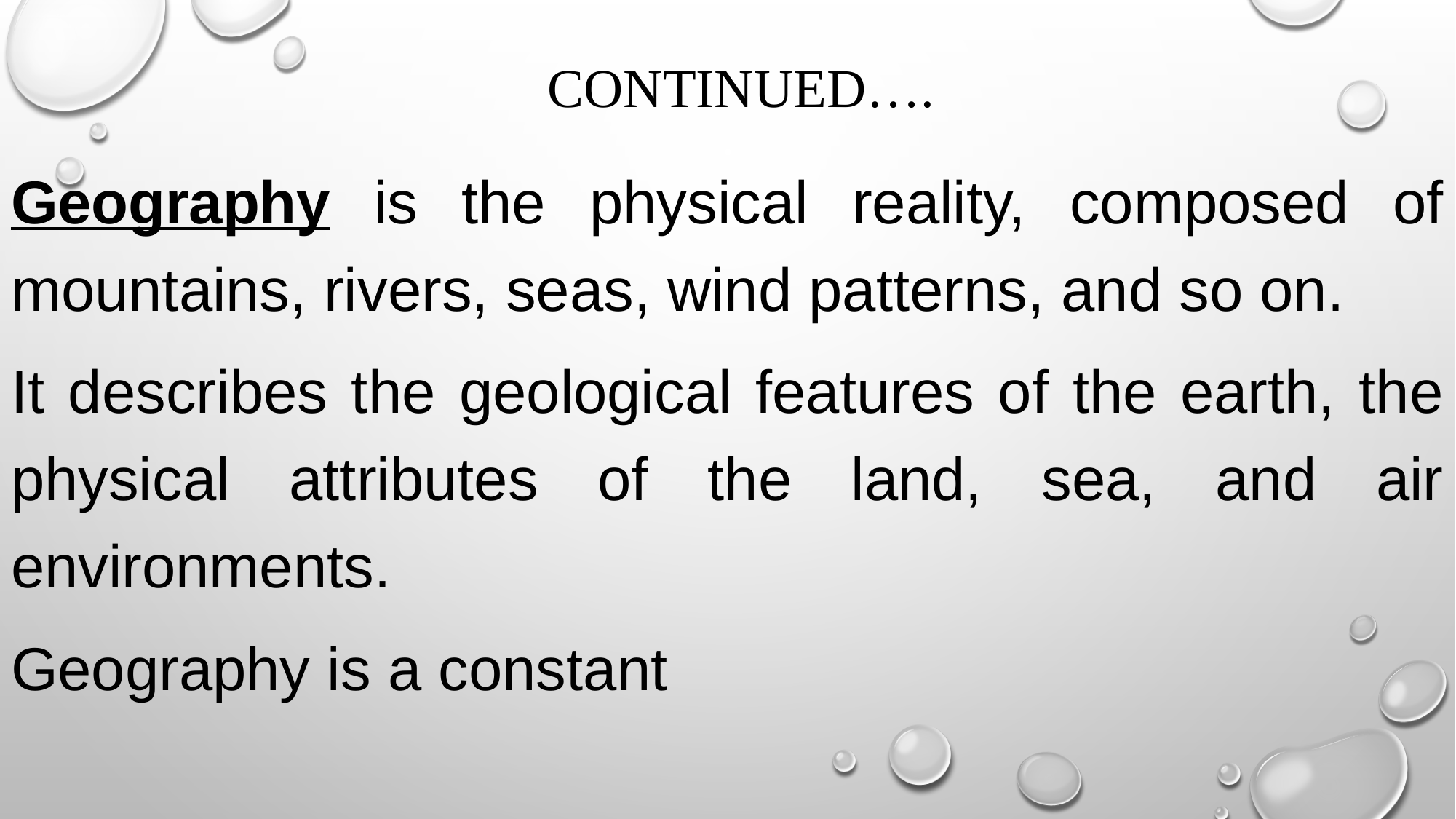

# continued….
Geography is the physical reality, composed of mountains, rivers, seas, wind patterns, and so on.
It describes the geological features of the earth, the physical attributes of the land, sea, and air environments.
Geography is a constant